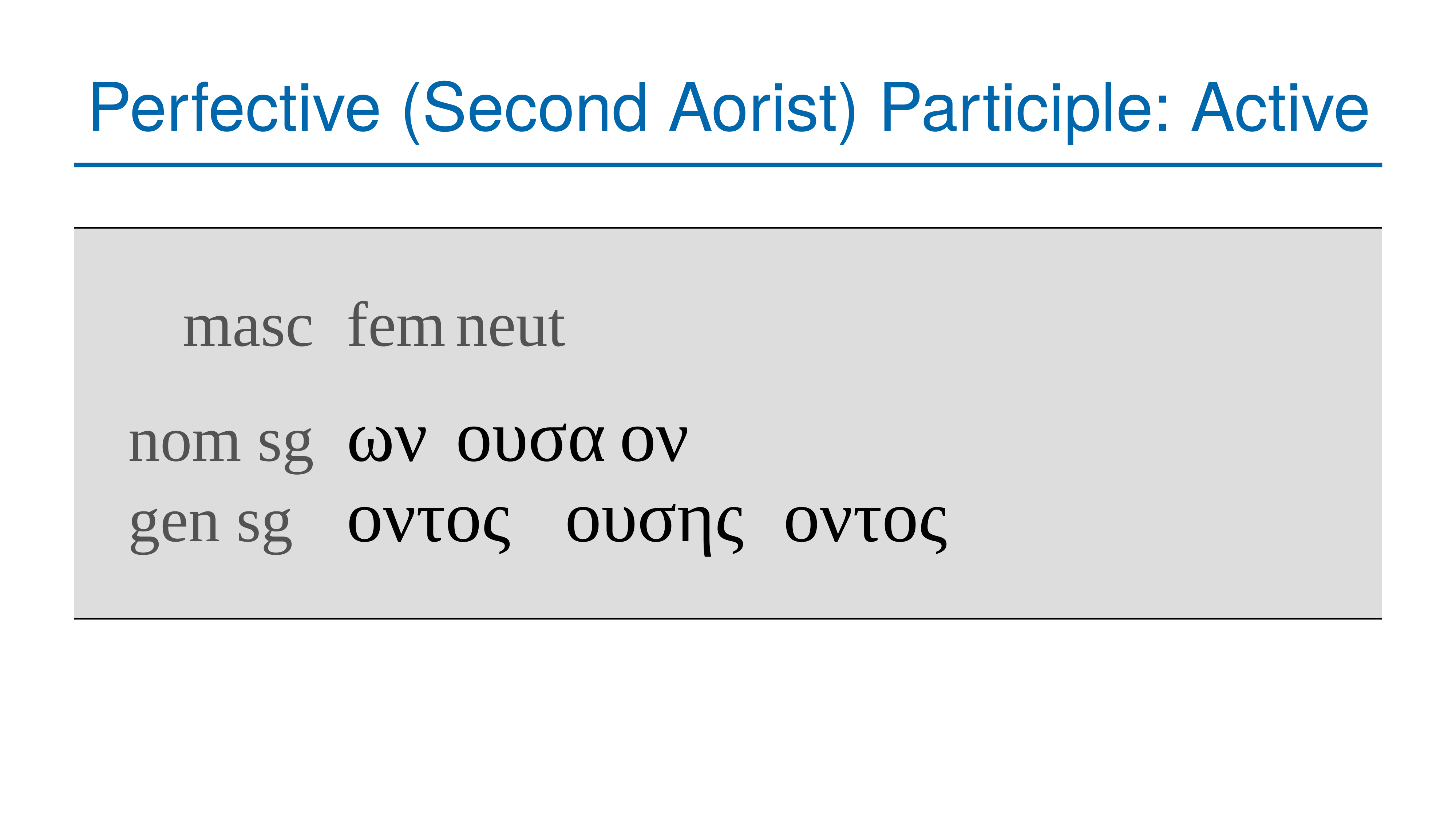

# Perfective (Second Aorist) Participle: Active
| masc fem neut nom sg ων ουσα ον gen sg οντος ουσης οντος |
| --- |